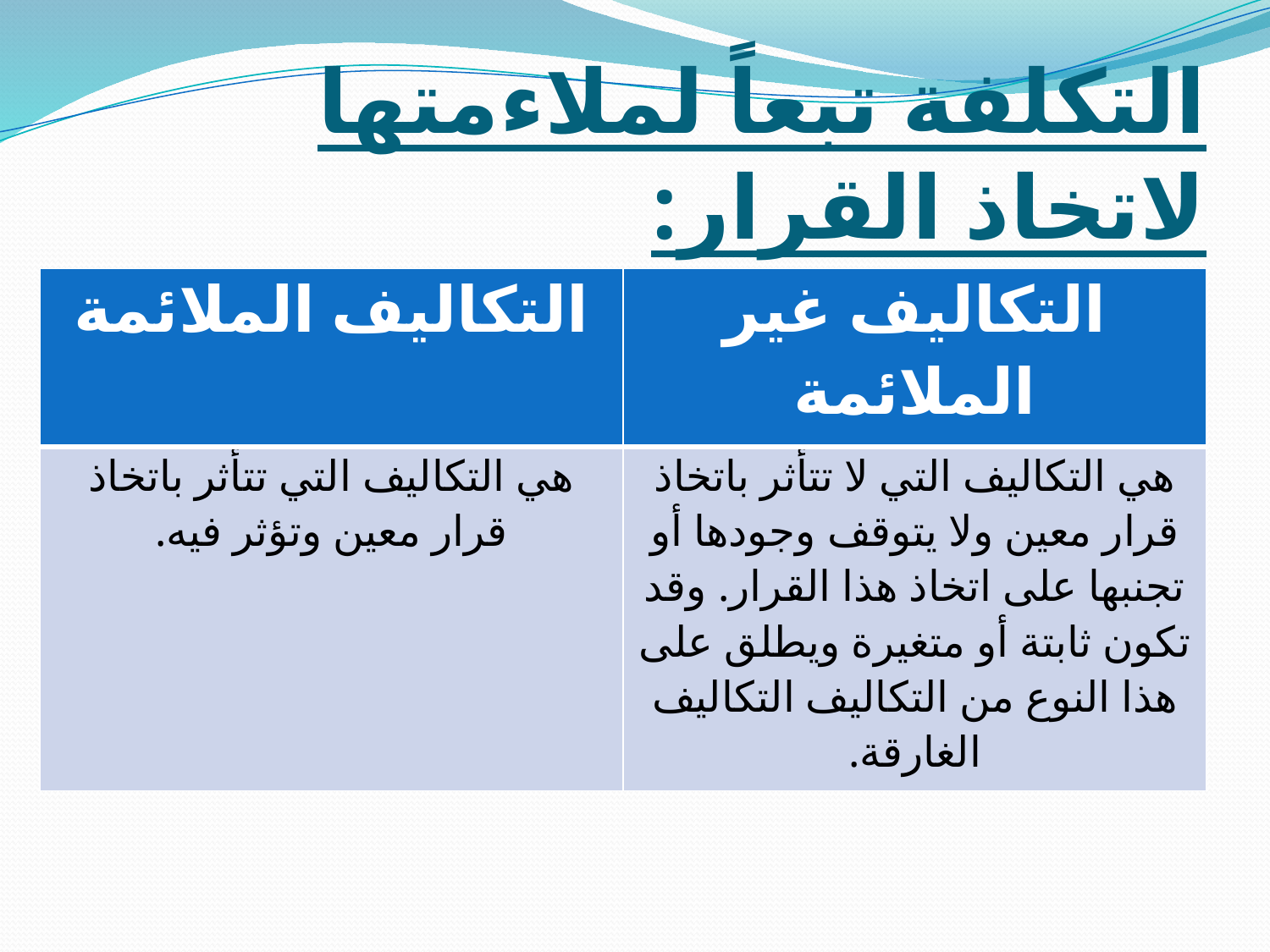

# التكلفة تبعاً لملاءمتها لاتخاذ القرار:
| التكاليف الملائمة | التكاليف غير الملائمة |
| --- | --- |
| هي التكاليف التي تتأثر باتخاذ قرار معين وتؤثر فيه. | هي التكاليف التي لا تتأثر باتخاذ قرار معين ولا يتوقف وجودها أو تجنبها على اتخاذ هذا القرار. وقد تكون ثابتة أو متغيرة ويطلق على هذا النوع من التكاليف التكاليف الغارقة. |